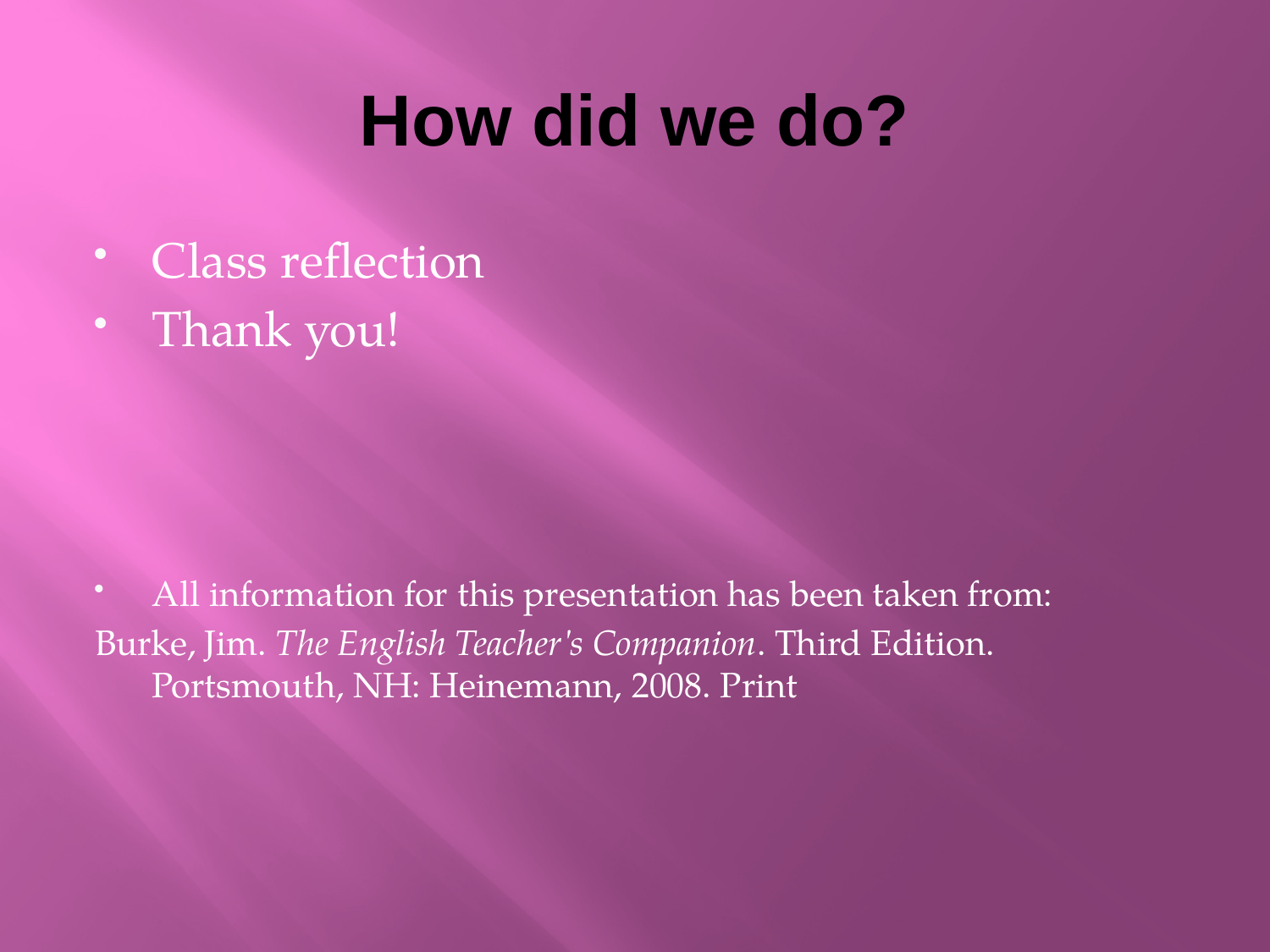

# How did we do?
Class reflection
Thank you!

All information for this presentation has been taken from:
Burke, Jim. The English Teacher's Companion. Third Edition. Portsmouth, NH: Heinemann, 2008. Print